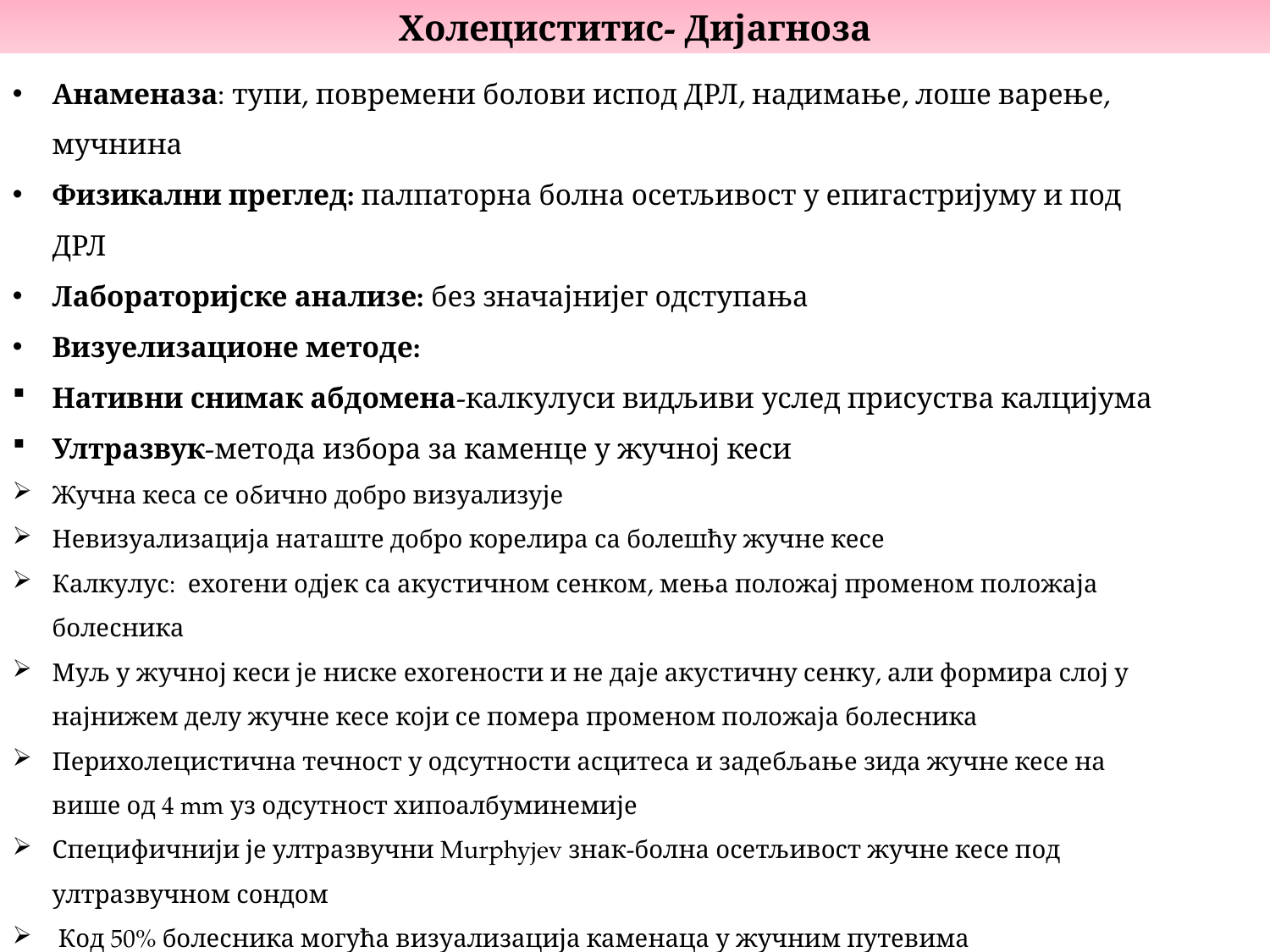

Холециститис- Дијагноза
Анаменаза: тупи, повремени болови испод ДРЛ, надимање, лоше варење, мучнина
Физикални преглед: палпаторна болна осетљивост у епигастријуму и под ДРЛ
Лабораторијске анализе: без значајнијег одступања
Визуелизационе методе:
Нативни снимак абдомена-калкулуси видљиви услед присуства калцијума
Ултразвук-метода избора за каменце у жучној кеси
Жучна кеса се обично добро визуализује
Невизуализација наташте добро корелира са болешћу жучне кесе
Калкулус:  ехогени одјек са акустичном сенком, мења положај променом положаја болесника
Муљ у жучној кеси је ниске ехогености и не даје акустичну сенку, али формира слој у најнижем делу жучне кесе који се помера променом положаја болесника
Перихолецистична течност у одсутности асцитеса и задебљање зида жучне кесе на више од 4 mm уз одсутност хипоалбуминемије
Специфичнији је ултразвучни Murphyjev знак-болна осетљивост жучне кесе под ултразвучном сондом
 Код 50% болесника могућа визуализација каменаца у жучним путевима
Дилатација жучних путева -посредан знак холедохолитијазе (горња граница промера дуктуса холедохуса 6 mm)